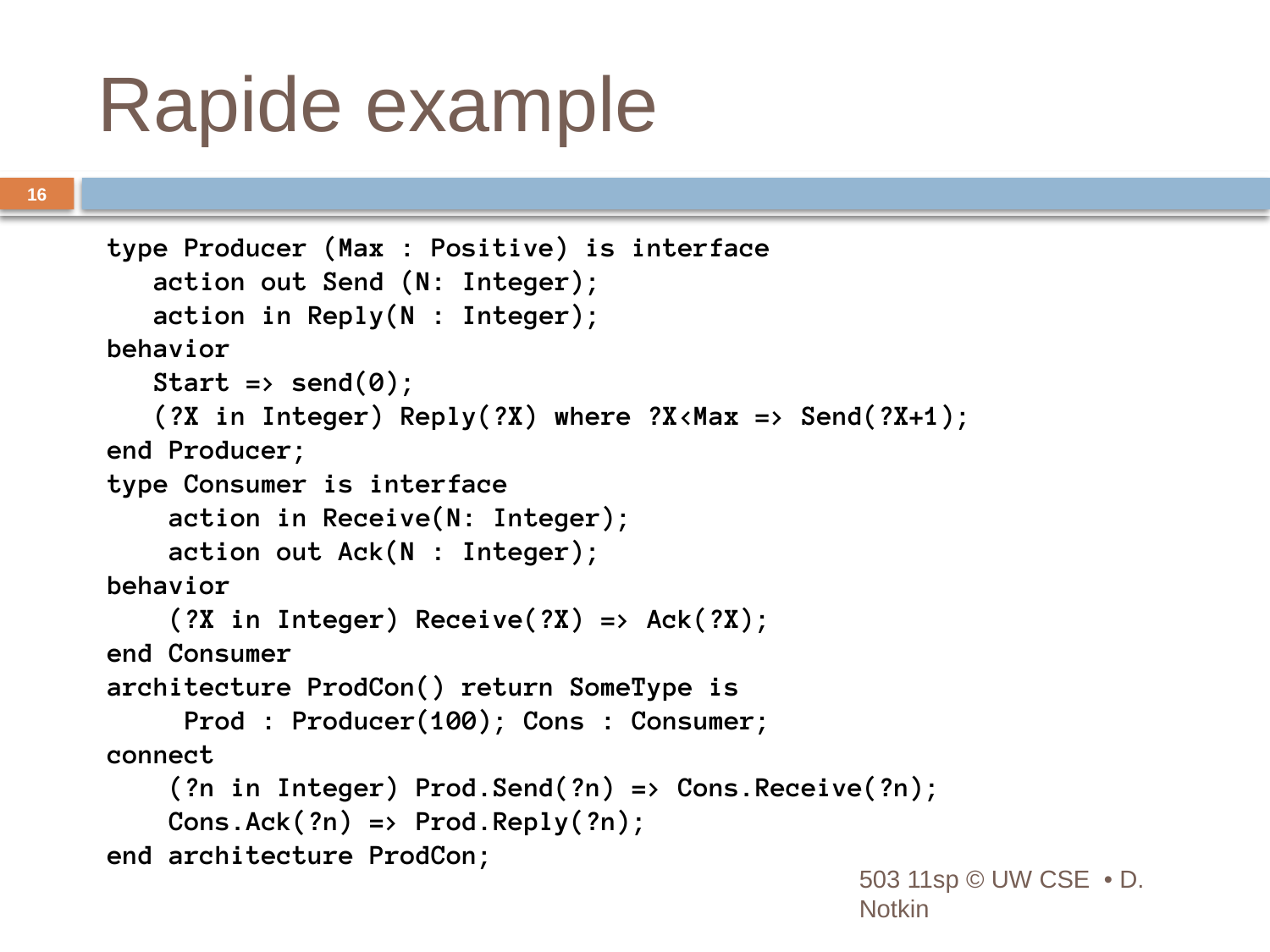

# Rapide example
16
type Producer (Max : Positive) is interface
   action out Send (N: Integer);
   action in Reply(N : Integer);
behavior
   Start => send(0);
   (?X in Integer) Reply(?X) where ?X<Max => Send(?X+1);
end Producer;
type Consumer is interface
    action in Receive(N: Integer);
    action out Ack(N : Integer);
behavior
    (?X in Integer) Receive(?X) => Ack(?X);
end Consumer
architecture ProdCon() return SomeType is
     Prod : Producer(100); Cons : Consumer;
connect
    (?n in Integer) Prod.Send(?n) => Cons.Receive(?n);
    Cons.Ack(?n) => Prod.Reply(?n);
end architecture ProdCon;
503 11sp © UW CSE  • D. Notkin